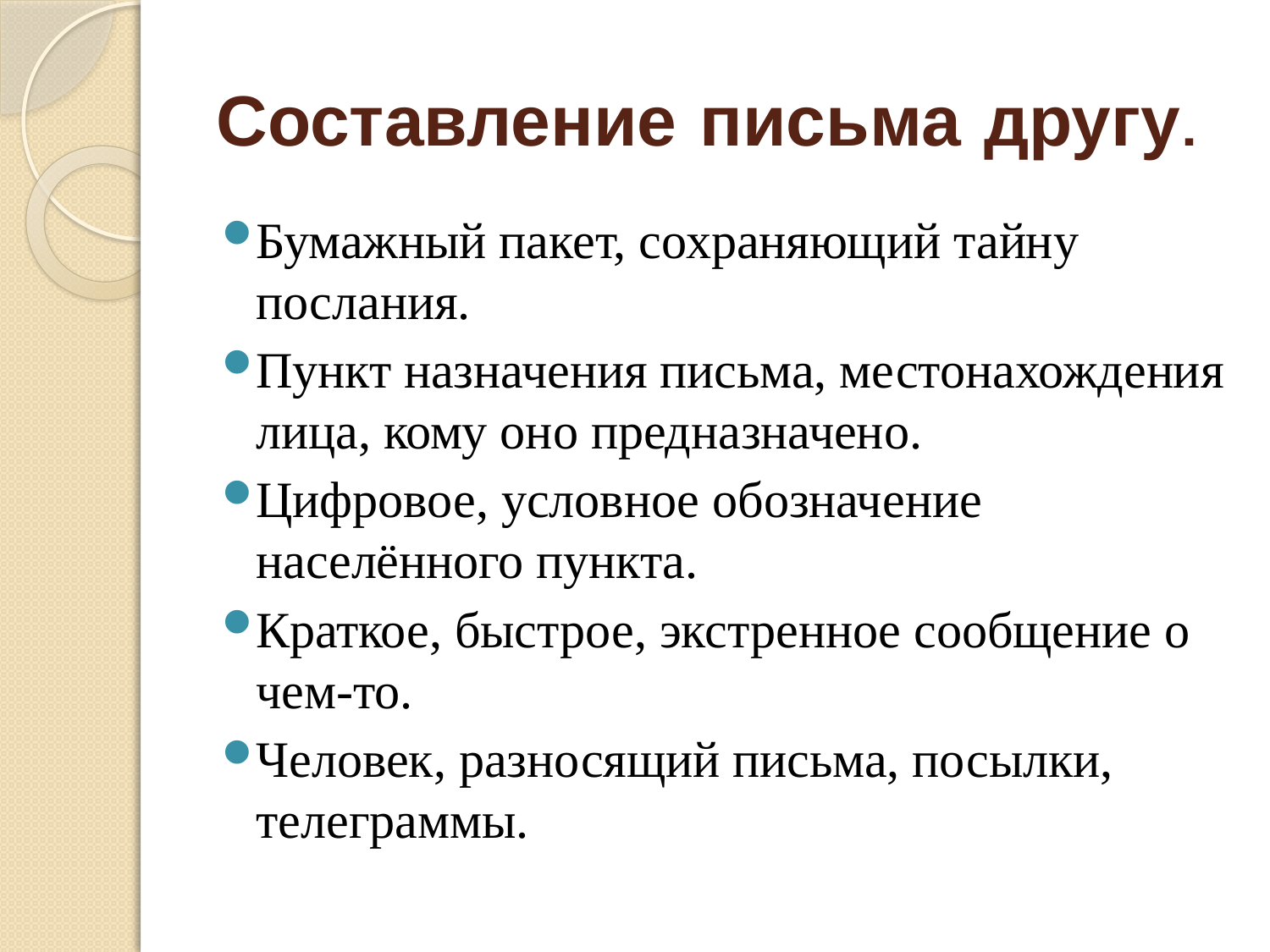

# Составление письма другу.
Бумажный пакет, сохраняющий тайну послания.
Пункт назначения письма, местонахождения лица, кому оно предназначено.
Цифровое, условное обозначение населённого пункта.
Краткое, быстрое, экстренное сообщение о чем-то.
Человек, разносящий письма, посылки, телеграммы.